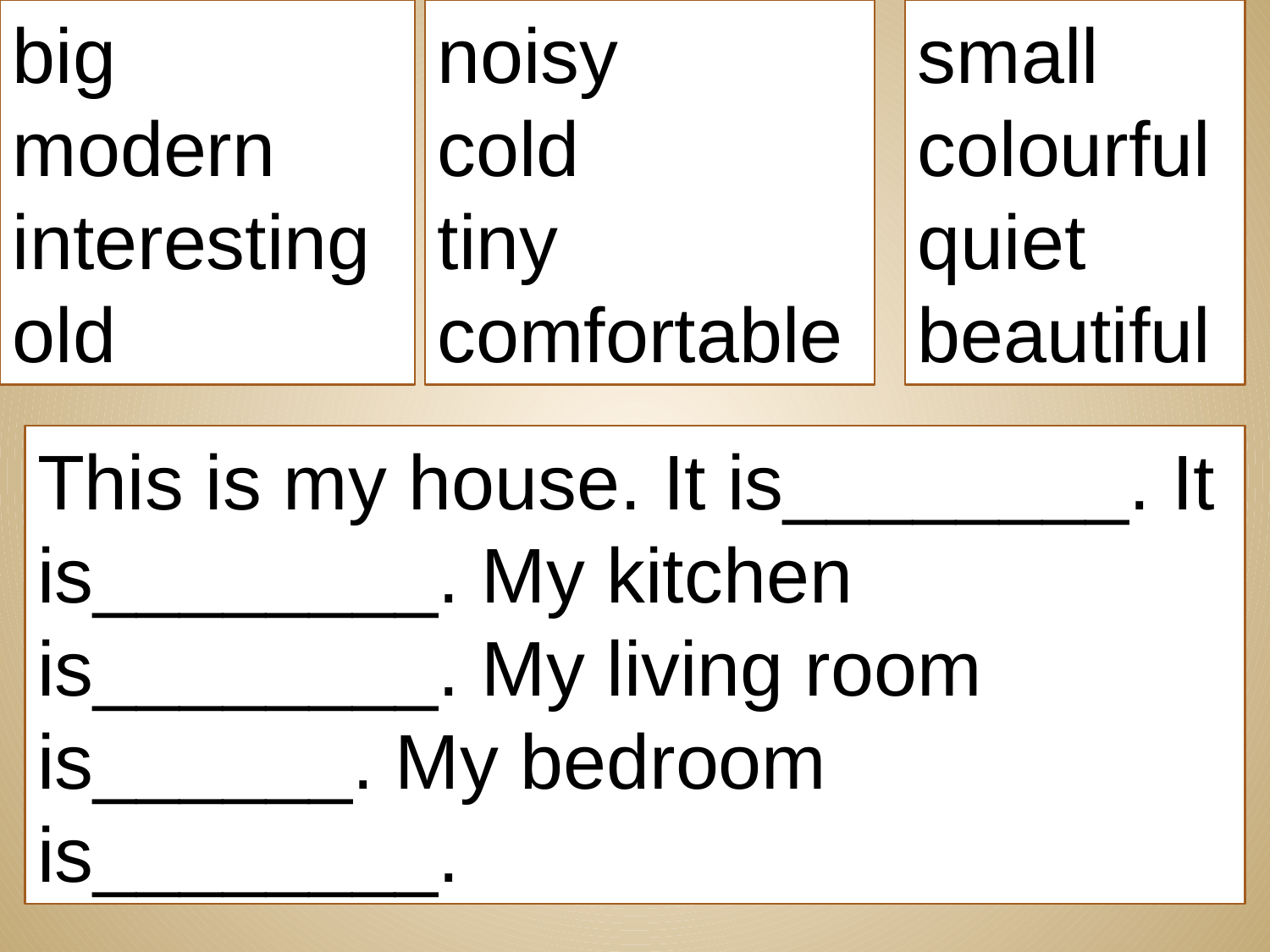

big
modern
interestingold
noisy
cold
tiny
comfortable
small
colourful
quiet
beautiful
This is my house. It is________. It is________. My kitchen is________. My living room is______. My bedroom is________.